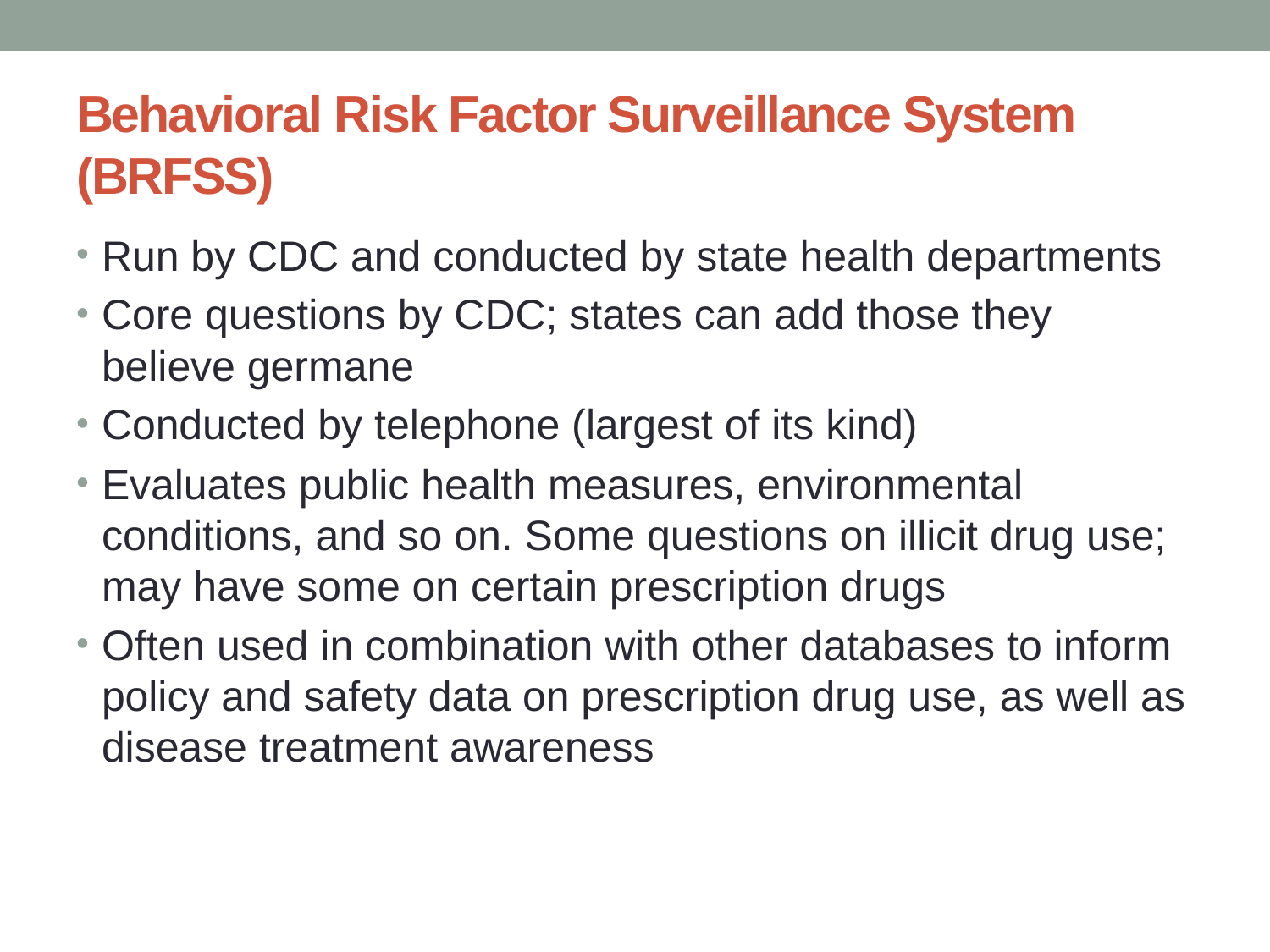

# Behavioral Risk Factor Surveillance System (BRFSS)
Run by CDC and conducted by state health departments
Core questions by CDC; states can add those they believe germane
Conducted by telephone (largest of its kind)
Evaluates public health measures, environmental conditions, and so on. Some questions on illicit drug use; may have some on certain prescription drugs
Often used in combination with other databases to inform policy and safety data on prescription drug use, as well as disease treatment awareness